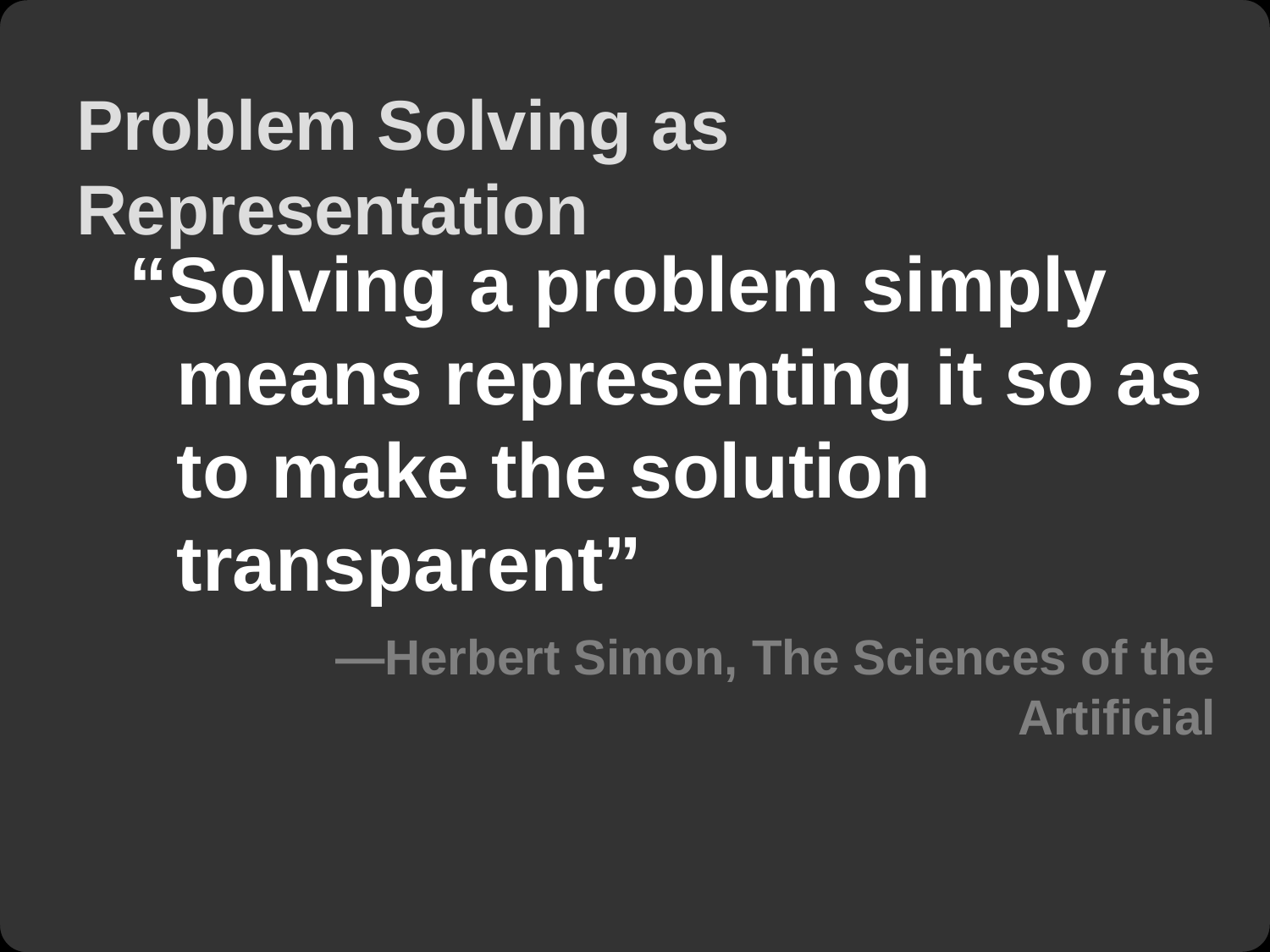

# Problem Solving as Representation
“Solving a problem simply means representing it so as to make the solution transparent”
 —Herbert Simon, The Sciences of the Artificial